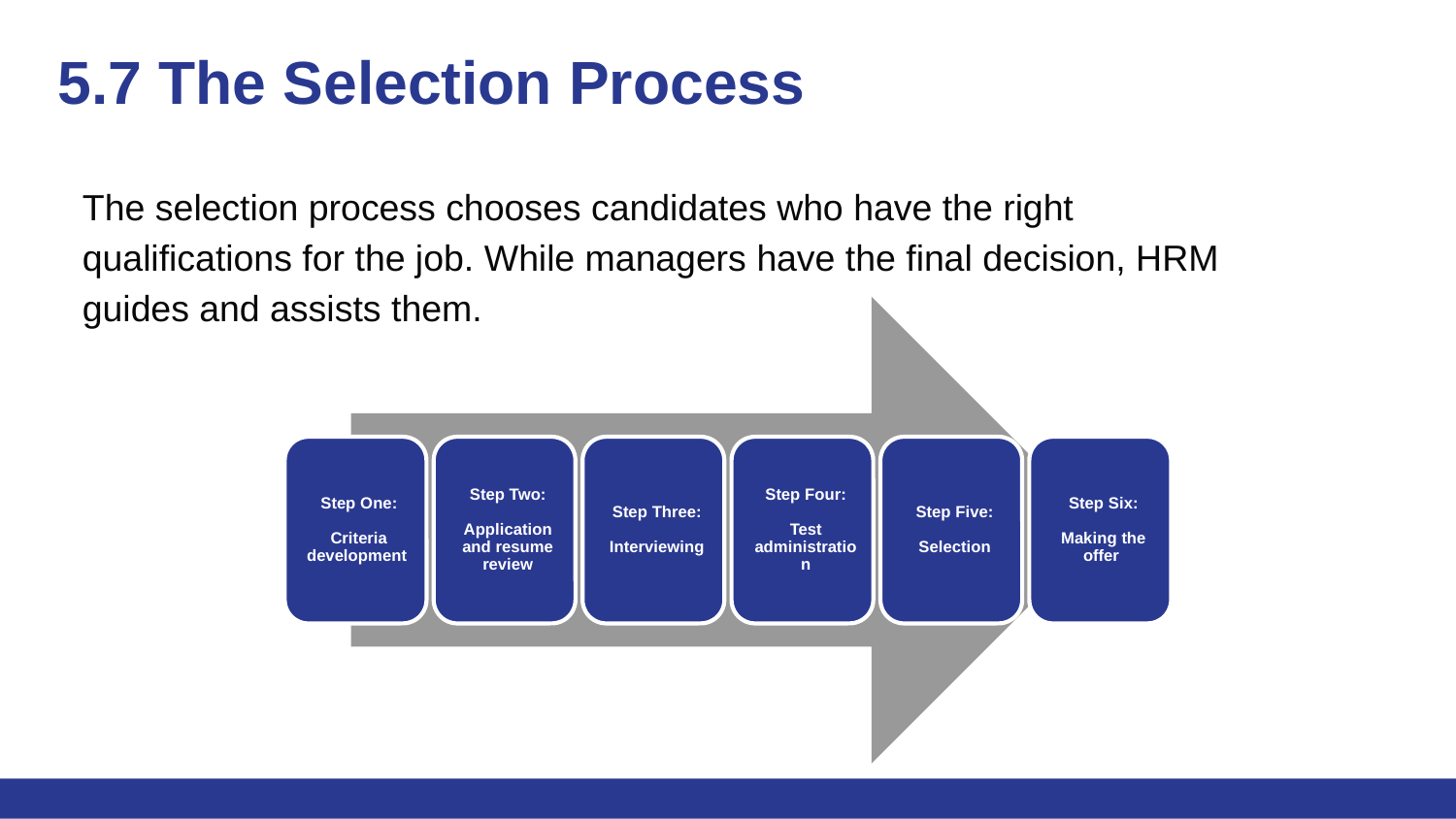

# 5.7 The Selection Process
The selection process chooses candidates who have the right qualifications for the job. While managers have the final decision, HRM guides and assists them.
Step One:
Criteria development
Step Two:
Application and resume review
Step Three:
Interviewing
Step Four:
Test administration
Step Five:
Selection
Step Six:
Making the offer